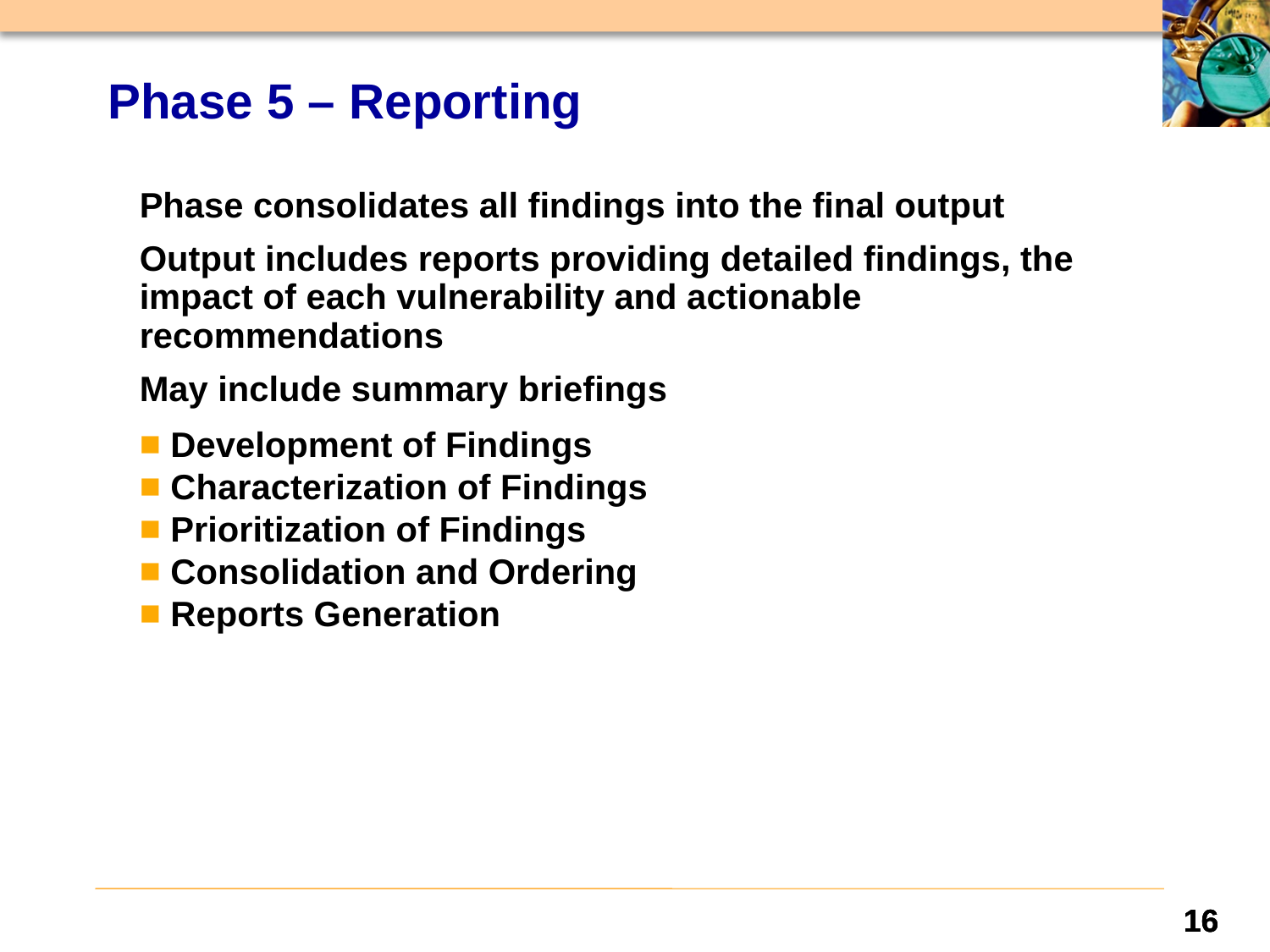

# Phase 5 – Reporting
Phase consolidates all findings into the final output
Output includes reports providing detailed findings, the impact of each vulnerability and actionable recommendations
May include summary briefings
 Development of Findings
 Characterization of Findings
 Prioritization of Findings
 Consolidation and Ordering
 Reports Generation
16